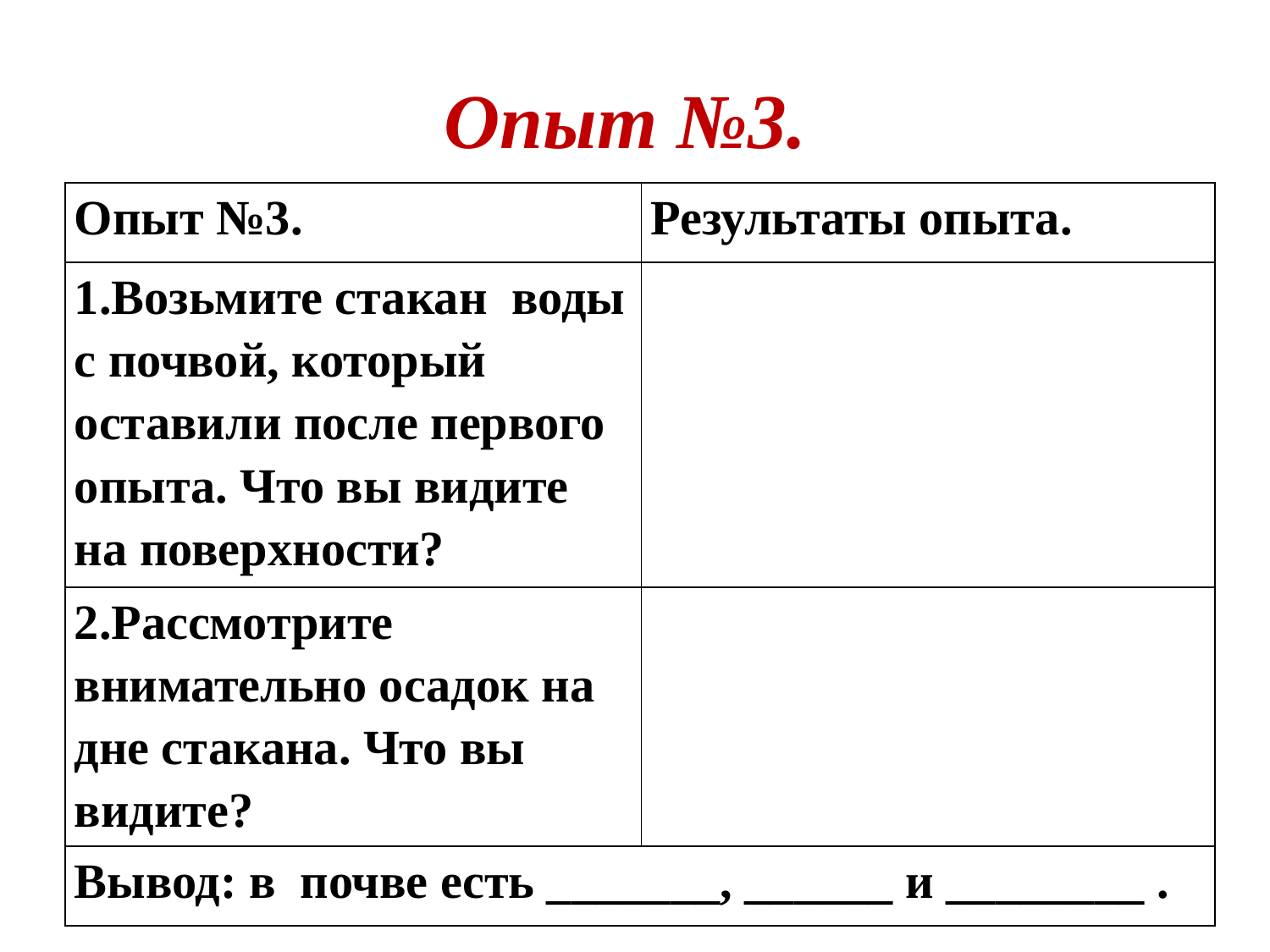

# Опыт №3.
| Опыт №3. | Результаты опыта. |
| --- | --- |
| 1.Возьмите стакан воды с почвой, который оставили после первого опыта. Что вы видите на поверхности? |  |
| 2.Рассмотрите внимательно осадок на дне стакана. Что вы видите? |  |
| Вывод: в  почве есть \_\_\_\_\_\_\_, \_\_\_\_\_\_ и \_\_\_\_\_\_\_\_ . |  |